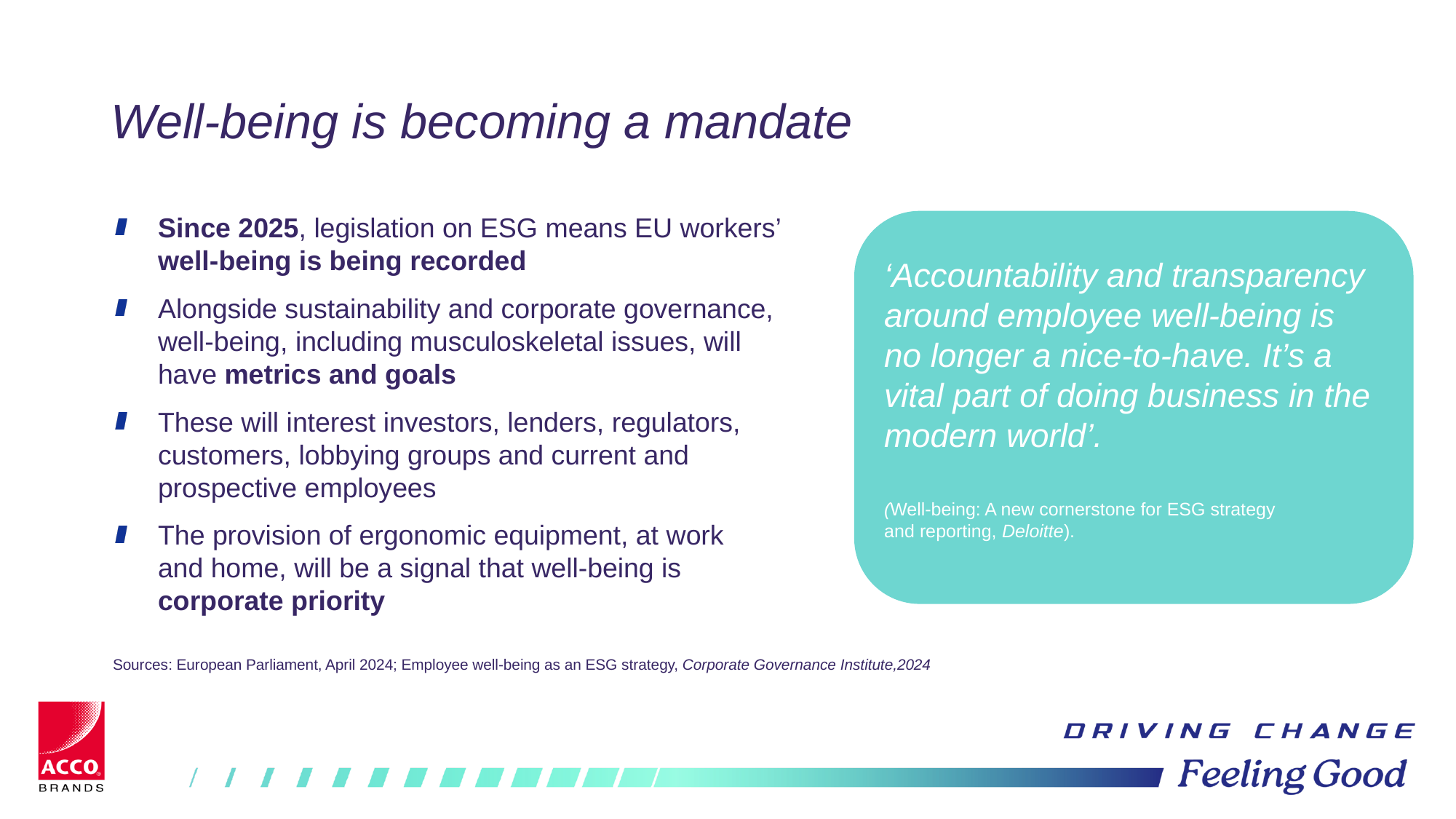

# Well-being is becoming a mandate
Since 2025, legislation on ESG means EU workers’ well-being is being recorded
Alongside sustainability and corporate governance, well-being, including musculoskeletal issues, will have metrics and goals
These will interest investors, lenders, regulators, customers, lobbying groups and current and prospective employees
The provision of ergonomic equipment, at work
and home, will be a signal that well-being is corporate priority

‘Accountability and transparency around employee well-being is
no longer a nice-to-have. It’s a vital part of doing business in the modern world’.

(Well-being: A new cornerstone for ESG strategy
and reporting, Deloitte).

Sources: European Parliament, April 2024; Employee well-being as an ESG strategy, Corporate Governance Institute,2024